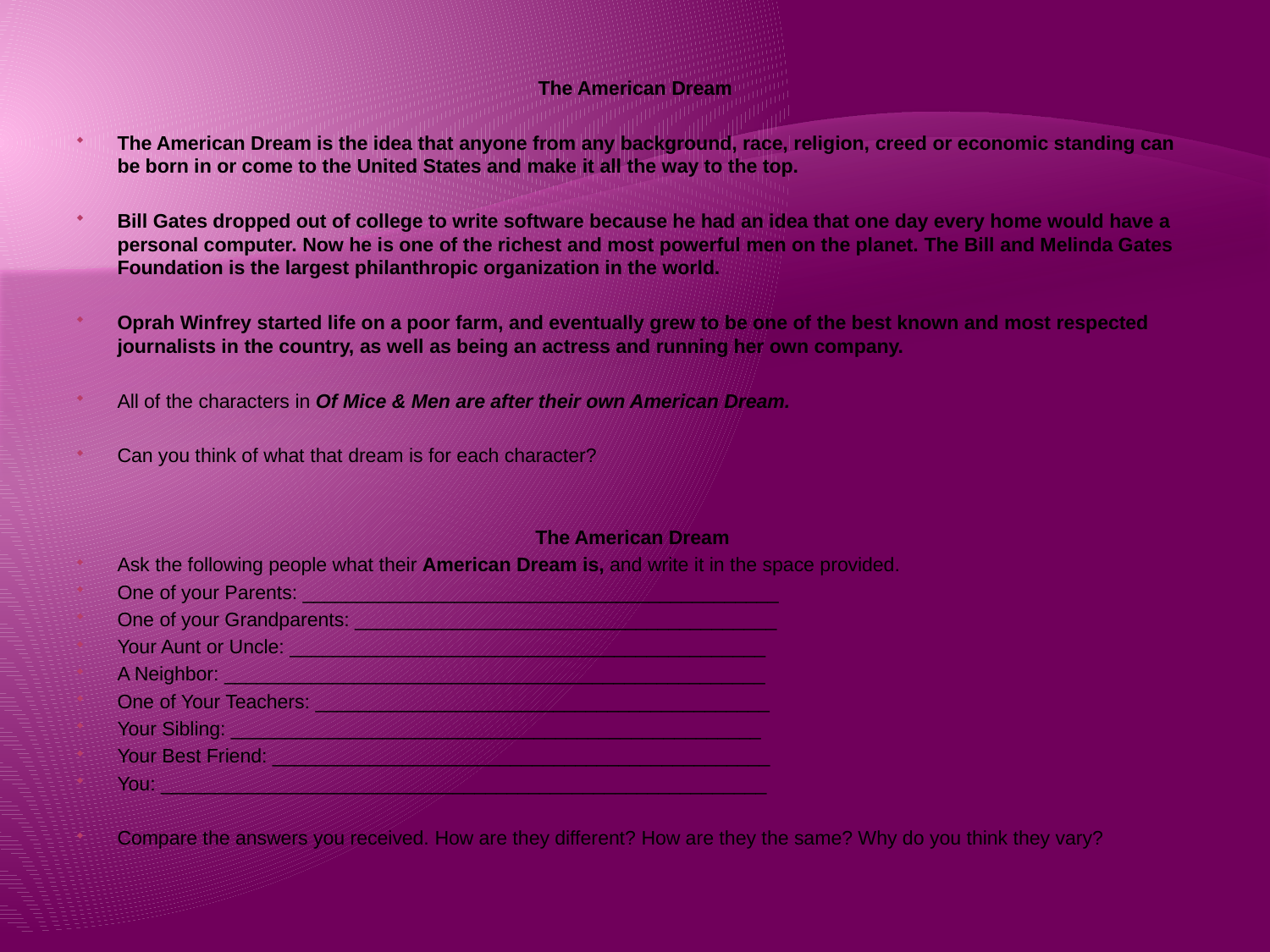

The American Dream

The American Dream is the idea that anyone from any background, race, religion, creed or economic standing can be born in or come to the United States and make it all the way to the top.

Bill Gates dropped out of college to write software because he had an idea that one day every home would have a personal computer. Now he is one of the richest and most powerful men on the planet. The Bill and Melinda Gates Foundation is the largest philanthropic organization in the world.

Oprah Winfrey started life on a poor farm, and eventually grew to be one of the best known and most respected journalists in the country, as well as being an actress and running her own company.

All of the characters in Of Mice & Men are after their own American Dream.

Can you think of what that dream is for each character?

The American Dream
Ask the following people what their American Dream is, and write it in the space provided.
One of your Parents: ____________________________________________
One of your Grandparents: _______________________________________
Your Aunt or Uncle: ____________________________________________
A Neighbor: __________________________________________________
One of Your Teachers: __________________________________________
Your Sibling: _________________________________________________
Your Best Friend: ______________________________________________
You: ________________________________________________________

Compare the answers you received. How are they different? How are they the same? Why do you think they vary?